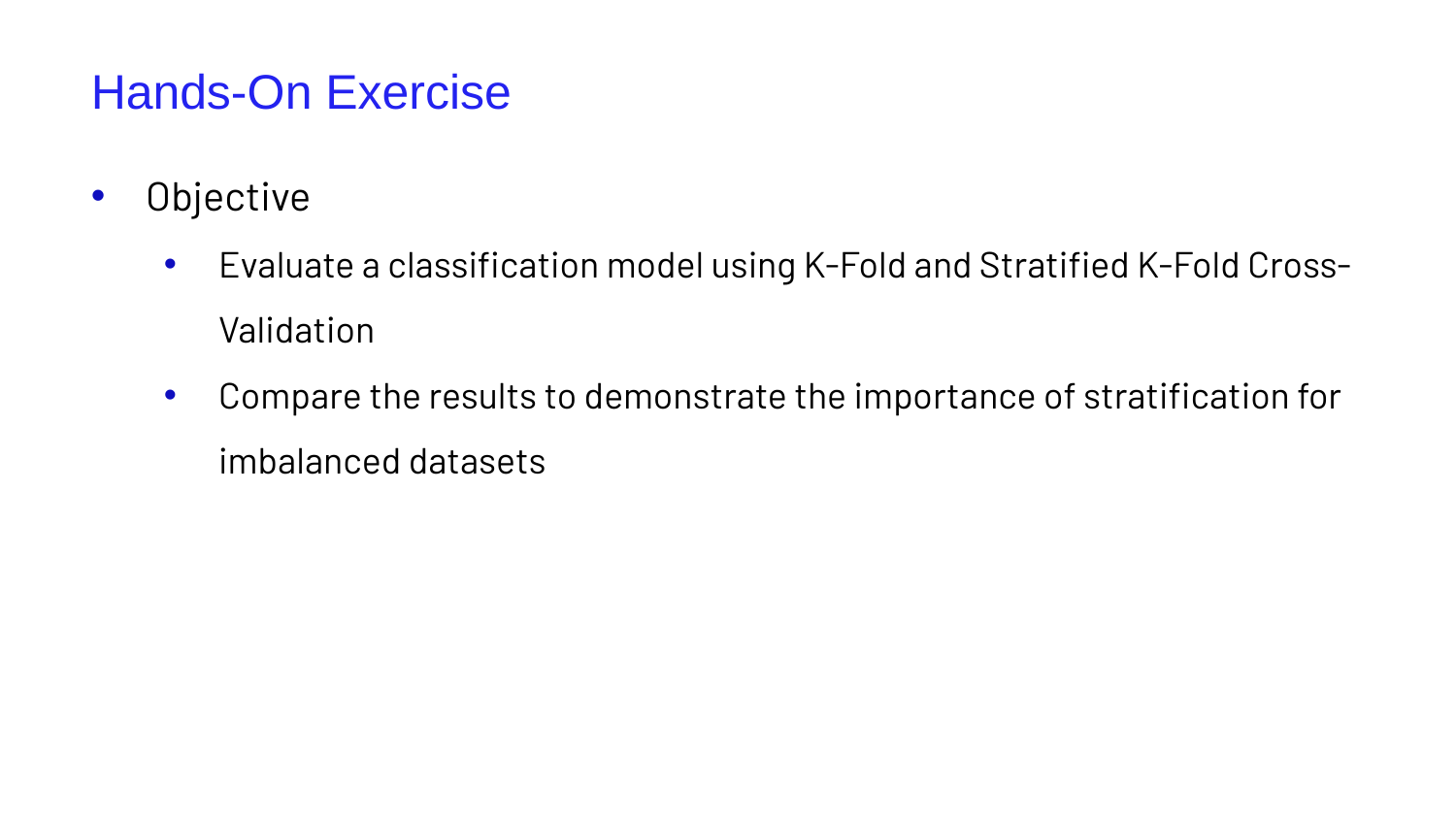

Hands-On Exercise
Objective
Evaluate a classification model using K-Fold and Stratified K-Fold Cross-Validation
Compare the results to demonstrate the importance of stratification for imbalanced datasets